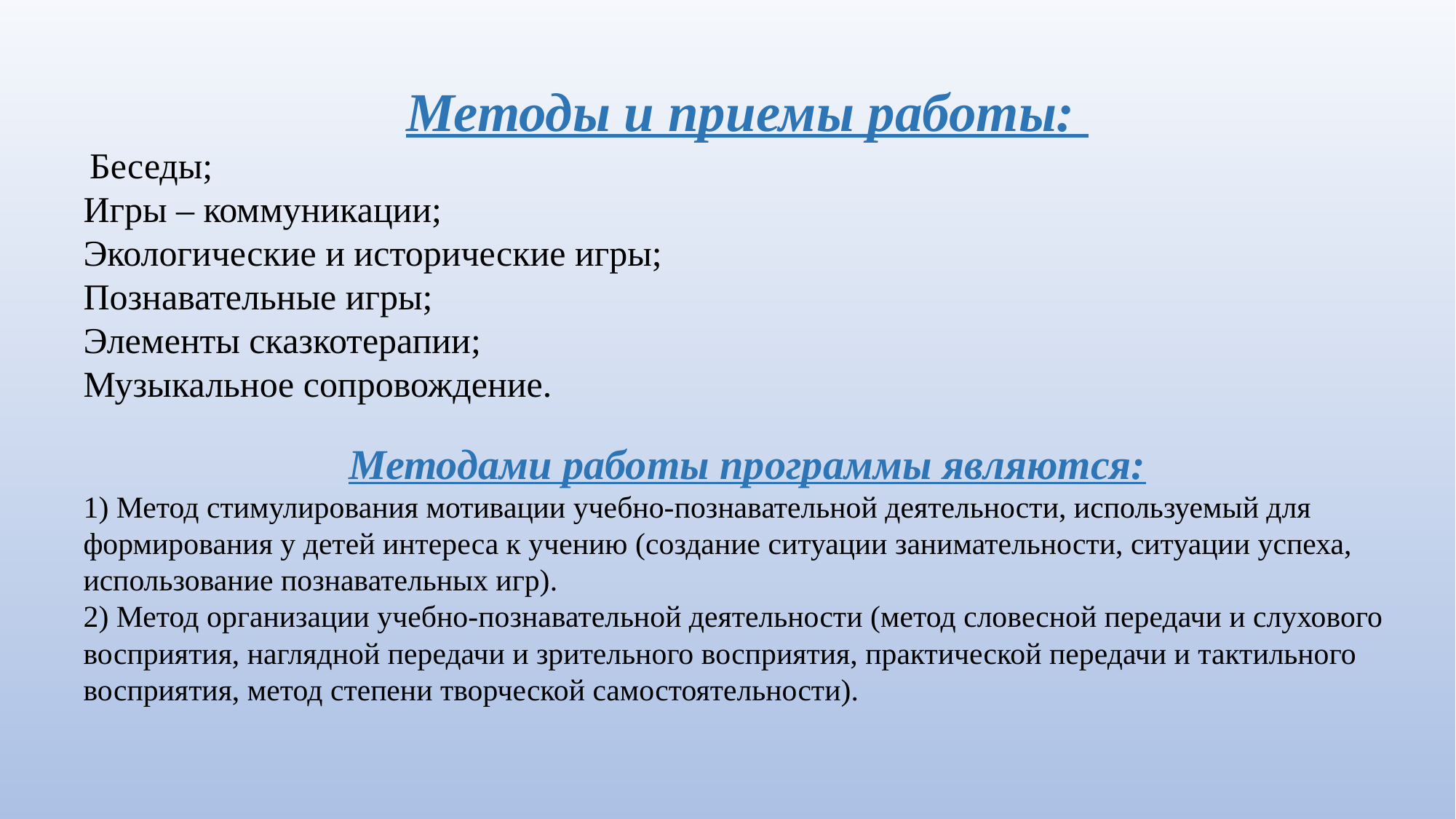

Методы и приемы работы:
 Беседы;
Игры – коммуникации;
Экологические и исторические игры;
Познавательные игры;
Элементы сказкотерапии;
Музыкальное сопровождение.

Методами работы программы являются:
1) Метод стимулирования мотивации учебно-познавательной деятельности, используемый для формирования у детей интереса к учению (создание ситуации занимательности, ситуации успеха, использование познавательных игр).
2) Метод организации учебно-познавательной деятельности (метод словесной передачи и слухового восприятия, наглядной передачи и зрительного восприятия, практической передачи и тактильного восприятия, метод степени творческой самостоятельности).